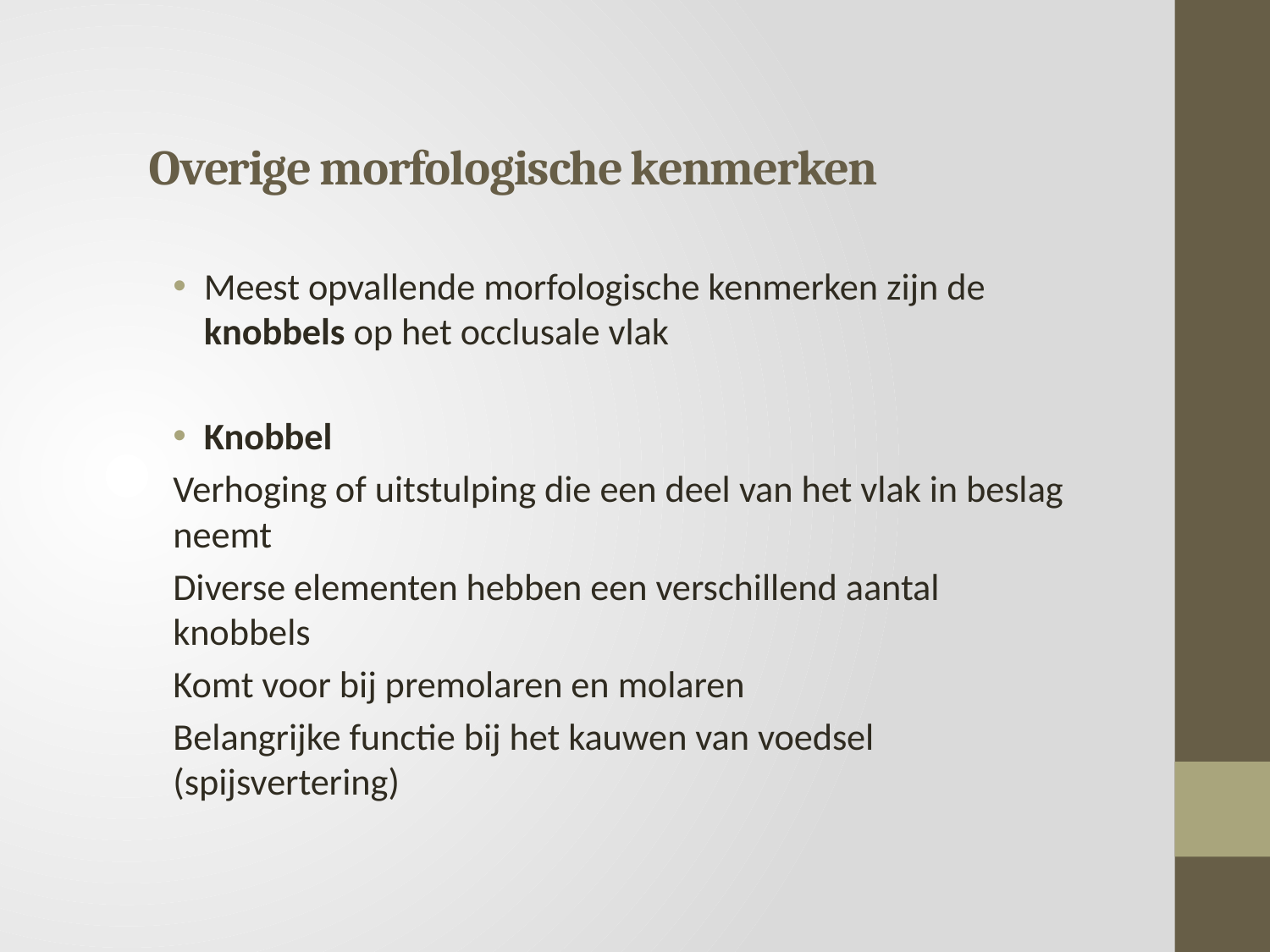

# Overige morfologische kenmerken
Meest opvallende morfologische kenmerken zijn de knobbels op het occlusale vlak

Knobbel
Verhoging of uitstulping die een deel van het vlak in beslag neemt
Diverse elementen hebben een verschillend aantal knobbels
Komt voor bij premolaren en molaren
Belangrijke functie bij het kauwen van voedsel (spijsvertering)